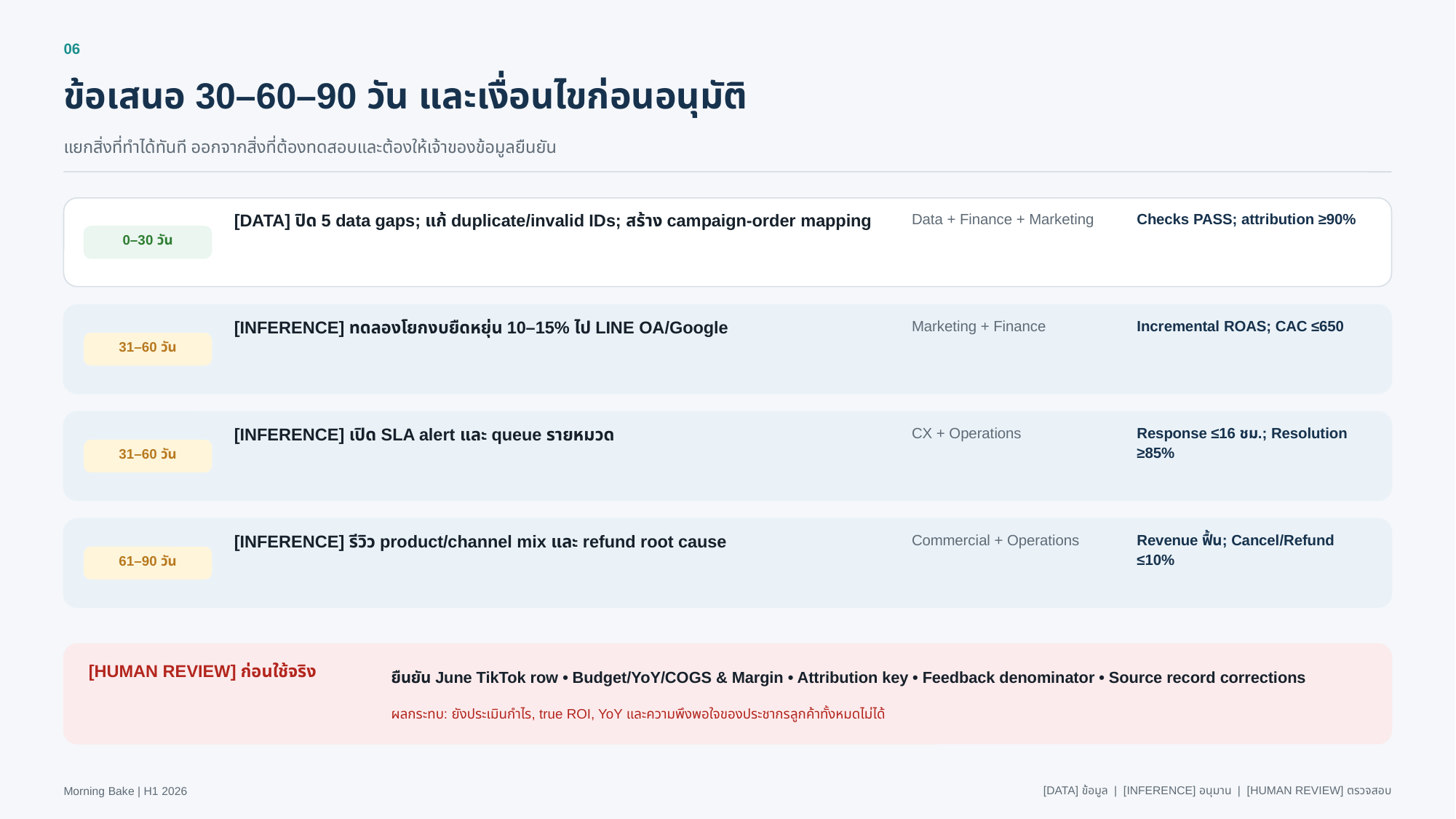

06
ข้อเสนอ 30–60–90 วัน และเงื่อนไขก่อนอนุมัติ
แยกสิ่งที่ทำได้ทันที ออกจากสิ่งที่ต้องทดสอบและต้องให้เจ้าของข้อมูลยืนยัน

[DATA] ปิด 5 data gaps; แก้ duplicate/invalid IDs; สร้าง campaign-order mapping
Data + Finance + Marketing
Checks PASS; attribution ≥90%

0–30 วัน

[INFERENCE] ทดลองโยกงบยืดหยุ่น 10–15% ไป LINE OA/Google
Marketing + Finance
Incremental ROAS; CAC ≤650

31–60 วัน

[INFERENCE] เปิด SLA alert และ queue รายหมวด
CX + Operations
Response ≤16 ชม.; Resolution ≥85%

31–60 วัน

[INFERENCE] รีวิว product/channel mix และ refund root cause
Commercial + Operations
Revenue ฟื้น; Cancel/Refund ≤10%

61–90 วัน

ยืนยัน June TikTok row • Budget/YoY/COGS & Margin • Attribution key • Feedback denominator • Source record corrections
[HUMAN REVIEW] ก่อนใช้จริง
ผลกระทบ: ยังประเมินกำไร, true ROI, YoY และความพึงพอใจของประชากรลูกค้าทั้งหมดไม่ได้
Morning Bake | H1 2026
[DATA] ข้อมูล  |  [INFERENCE] อนุมาน  |  [HUMAN REVIEW] ตรวจสอบ